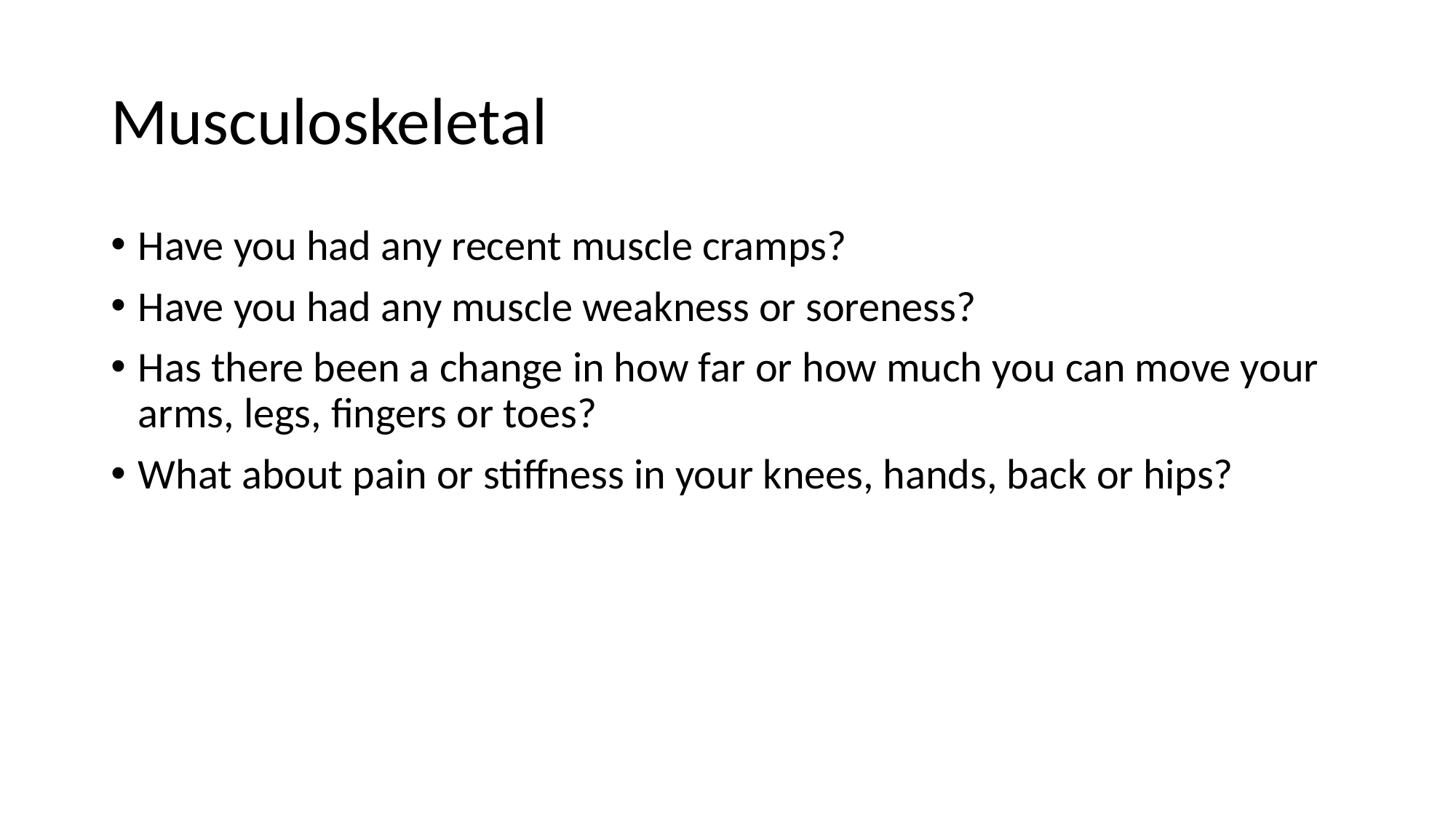

# Musculoskeletal
Have you had any recent muscle cramps?
Have you had any muscle weakness or soreness?
Has there been a change in how far or how much you can move your arms, legs, fingers or toes?
What about pain or stiffness in your knees, hands, back or hips?